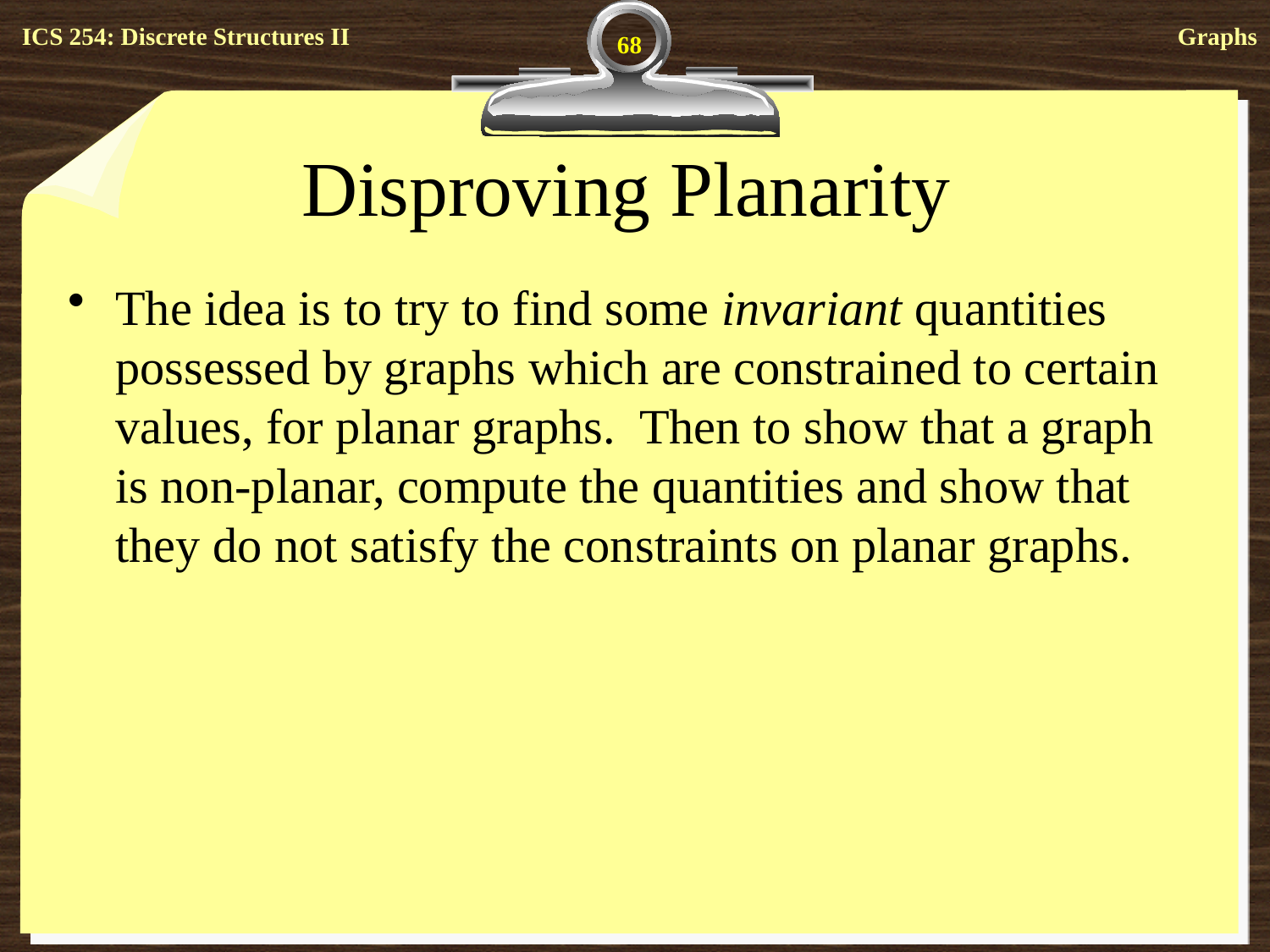

68
# Disproving Planarity
The idea is to try to find some invariant quantities possessed by graphs which are constrained to certain values, for planar graphs.  Then to show that a graph is non-planar, compute the quantities and show that they do not satisfy the constraints on planar graphs.